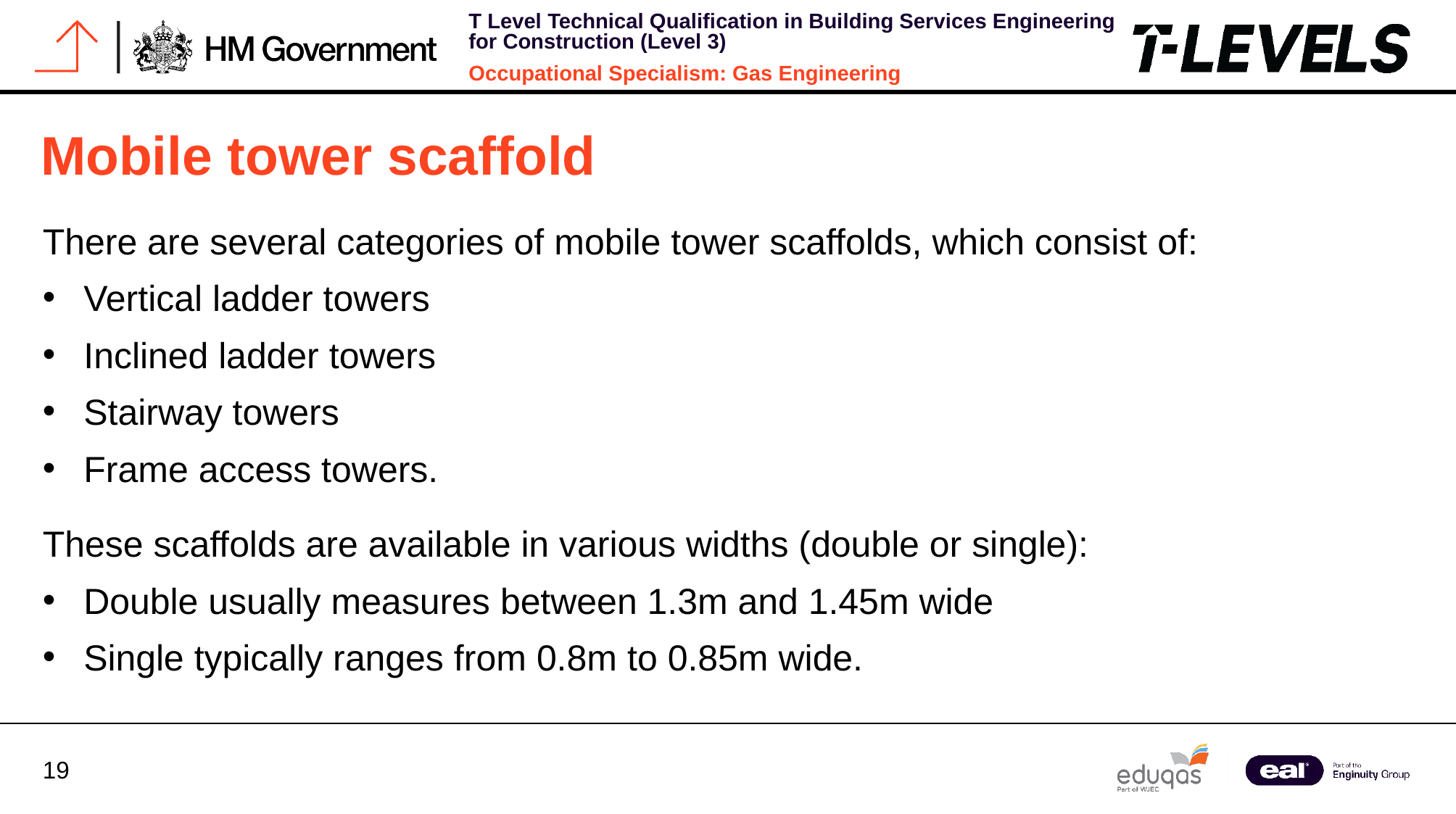

Mobile tower scaffold
There are several categories of mobile tower scaffolds, which consist of:
Vertical ladder towers
Inclined ladder towers
Stairway towers
Frame access towers.
These scaffolds are available in various widths (double or single):
Double usually measures between 1.3m and 1.45m wide
Single typically ranges from 0.8m to 0.85m wide.